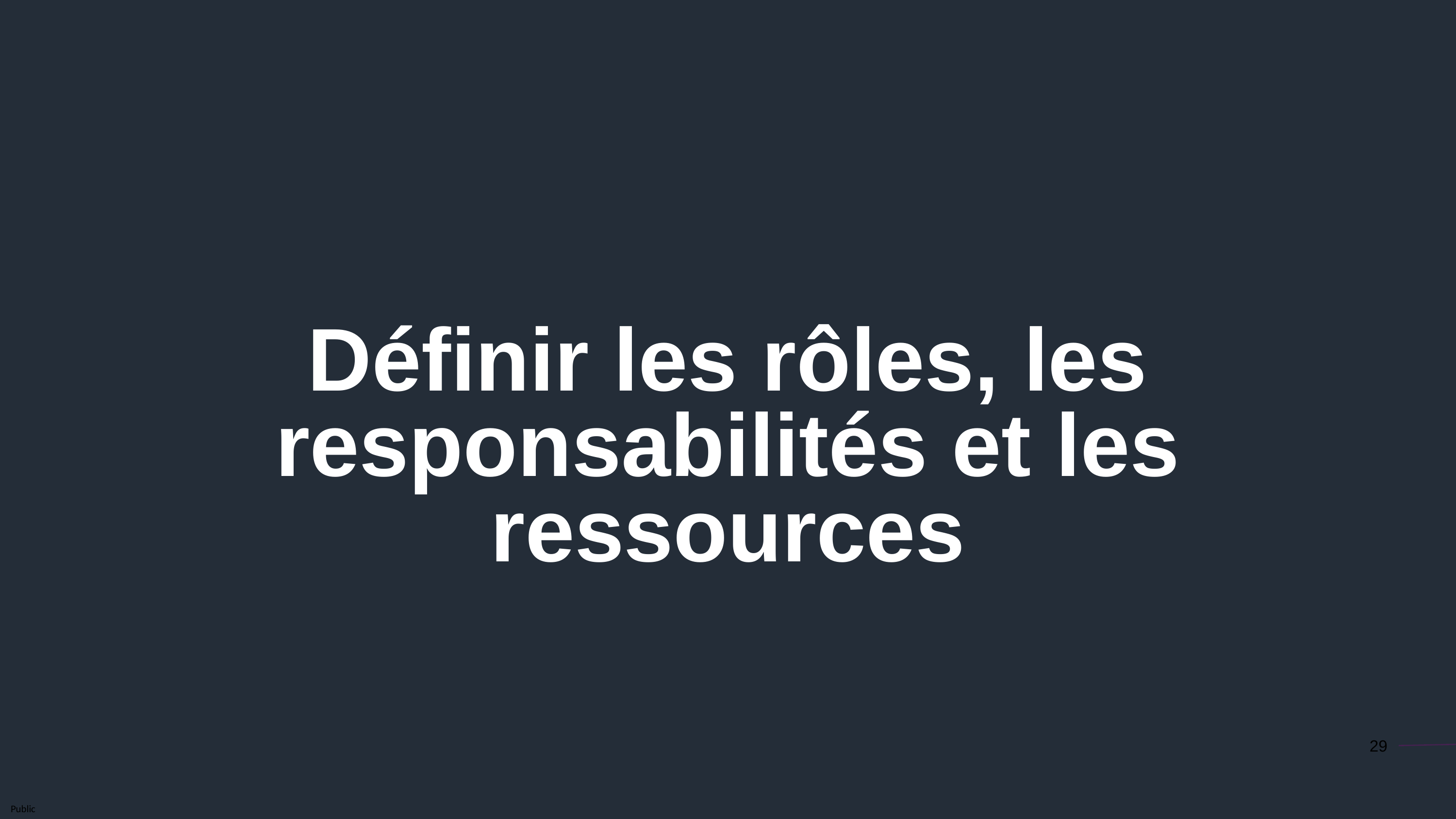

Définir les rôles, les responsabilités et les ressources